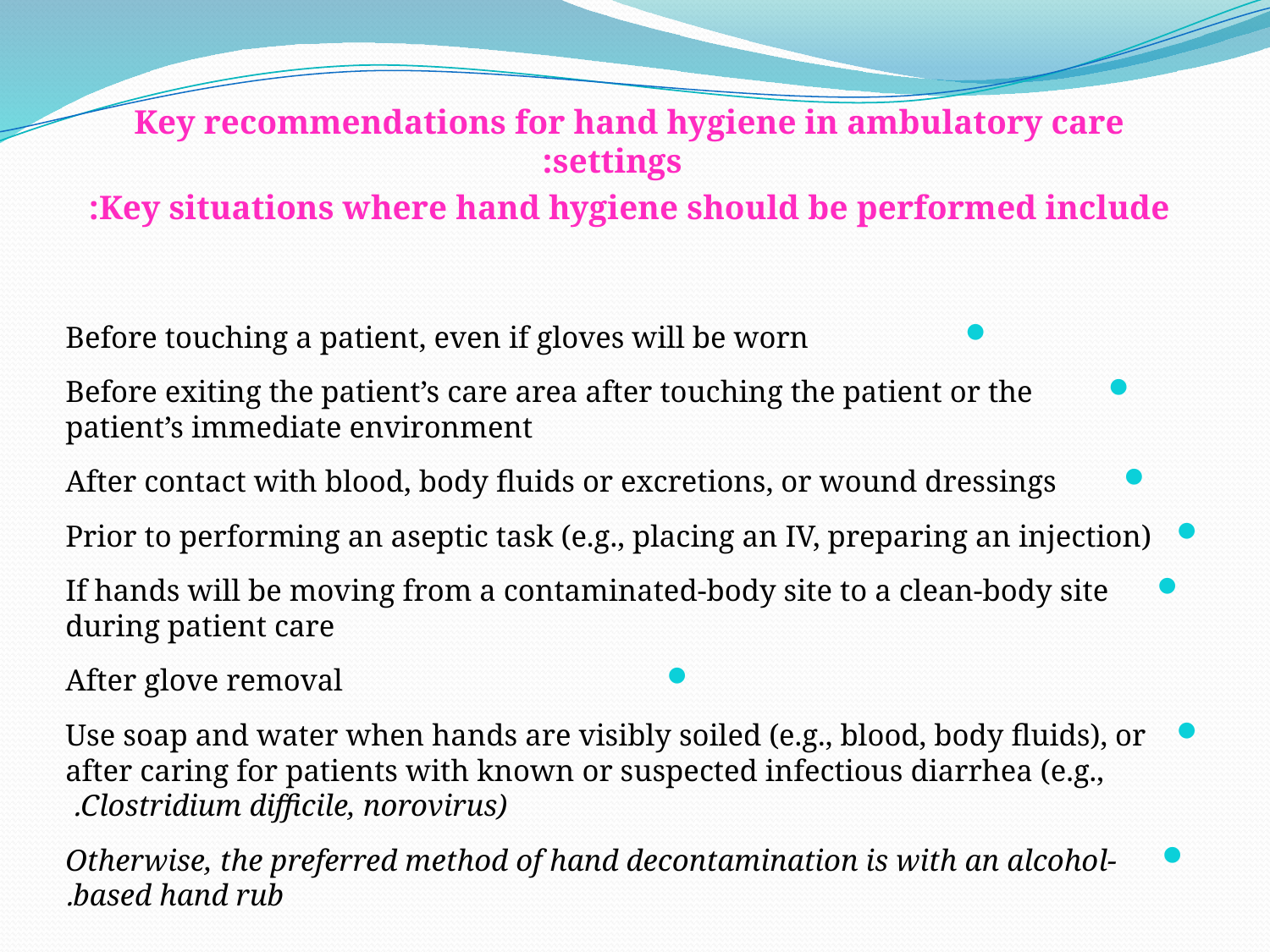

Key recommendations for hand hygiene in ambulatory care settings:
Key situations where hand hygiene should be performed include:

Before touching a patient, even if gloves will be worn
Before exiting the patient’s care area after touching the patient or the patient’s immediate environment
After contact with blood, body fluids or excretions, or wound dressings
Prior to performing an aseptic task (e.g., placing an IV, preparing an injection)
If hands will be moving from a contaminated-body site to a clean-body site during patient care
After glove removal
Use soap and water when hands are visibly soiled (e.g., blood, body fluids), or after caring for patients with known or suspected infectious diarrhea (e.g., Clostridium difficile, norovirus).
Otherwise, the preferred method of hand decontamination is with an alcohol-based hand rub.